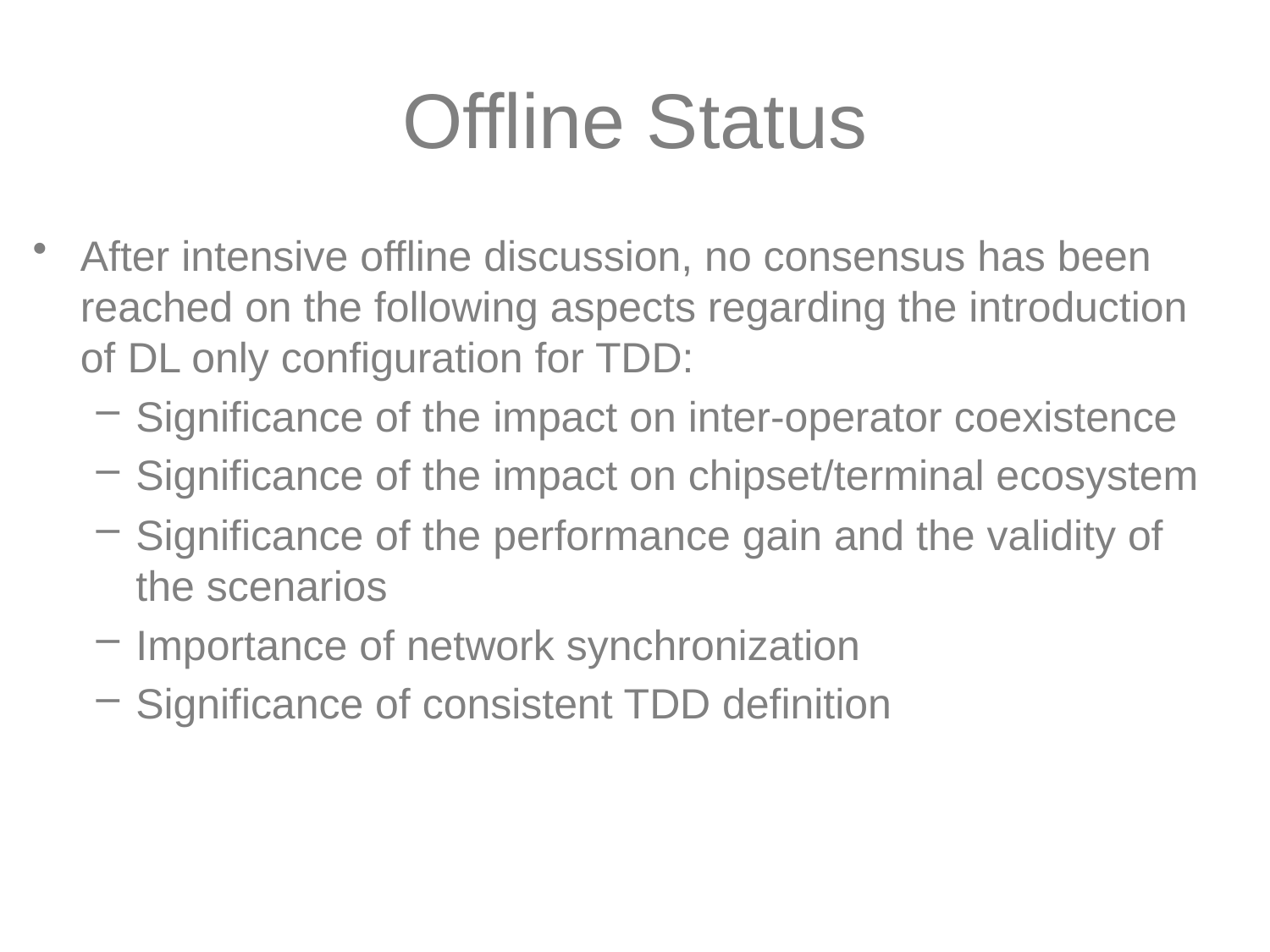

# Offline Status
After intensive offline discussion, no consensus has been reached on the following aspects regarding the introduction of DL only configuration for TDD:
Significance of the impact on inter-operator coexistence
Significance of the impact on chipset/terminal ecosystem
Significance of the performance gain and the validity of the scenarios
Importance of network synchronization
Significance of consistent TDD definition